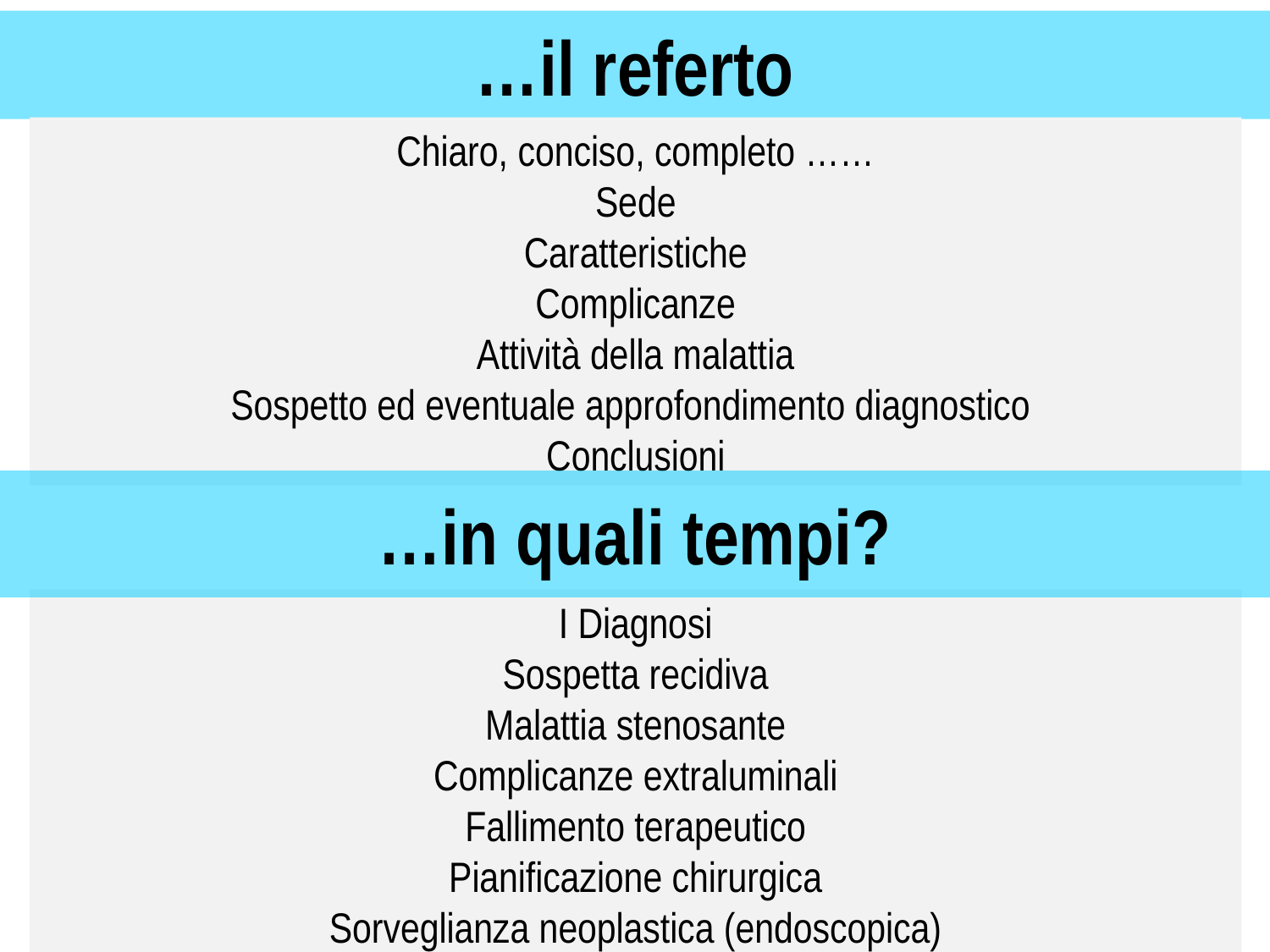

# …il referto
Chiaro, conciso, completo ……
Sede
Caratteristiche
Complicanze
Attività della malattia
Sospetto ed eventuale approfondimento diagnostico
Conclusioni
…in quali tempi?
I Diagnosi
Sospetta recidiva
Malattia stenosante
Complicanze extraluminali
Fallimento terapeutico
Pianificazione chirurgica
Sorveglianza neoplastica (endoscopica)